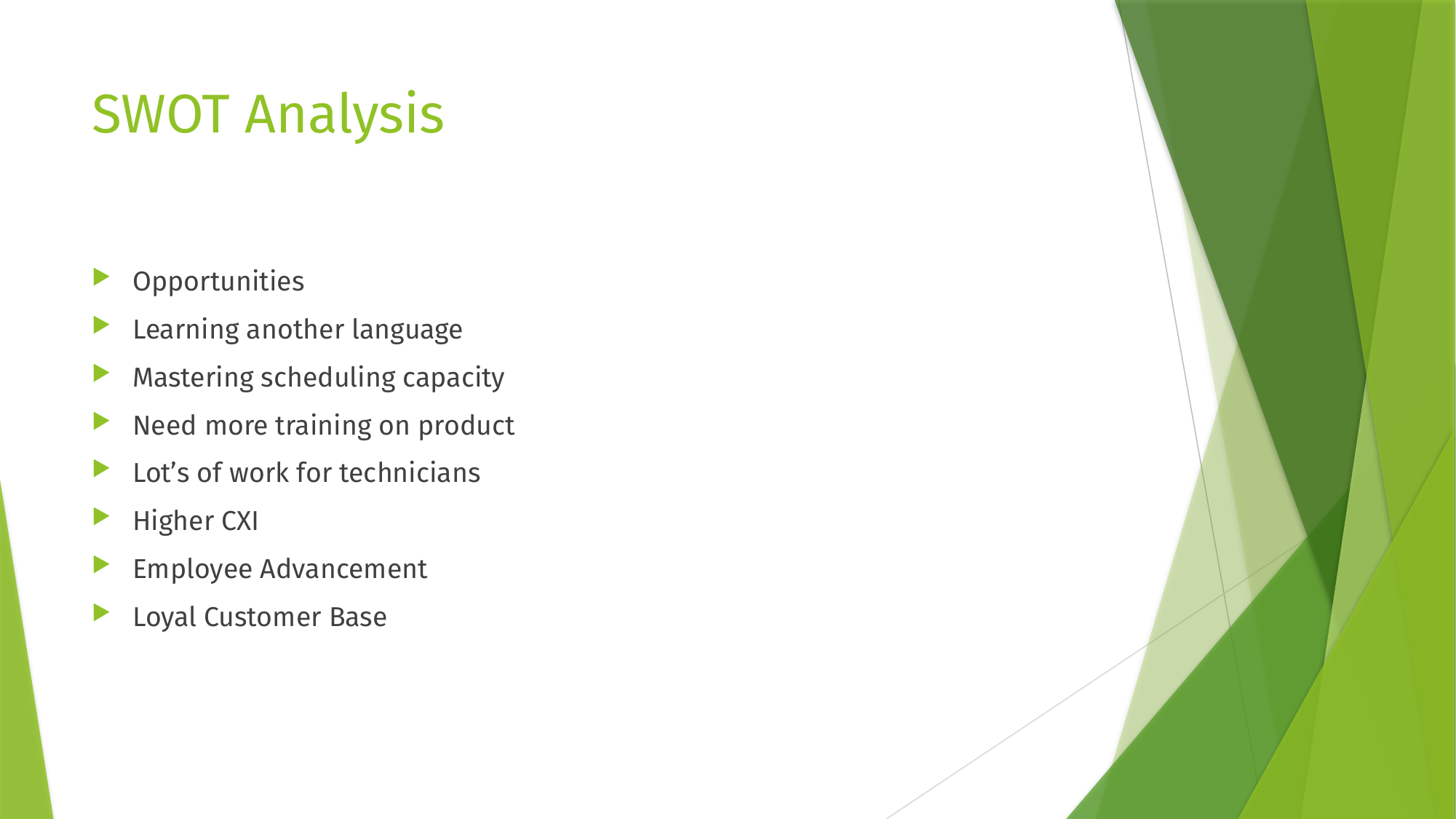

# SWOT Analysis
Opportunities
Learning another language
Mastering scheduling capacity
Need more training on product
Lot’s of work for technicians
Higher CXI
Employee Advancement
Loyal Customer Base